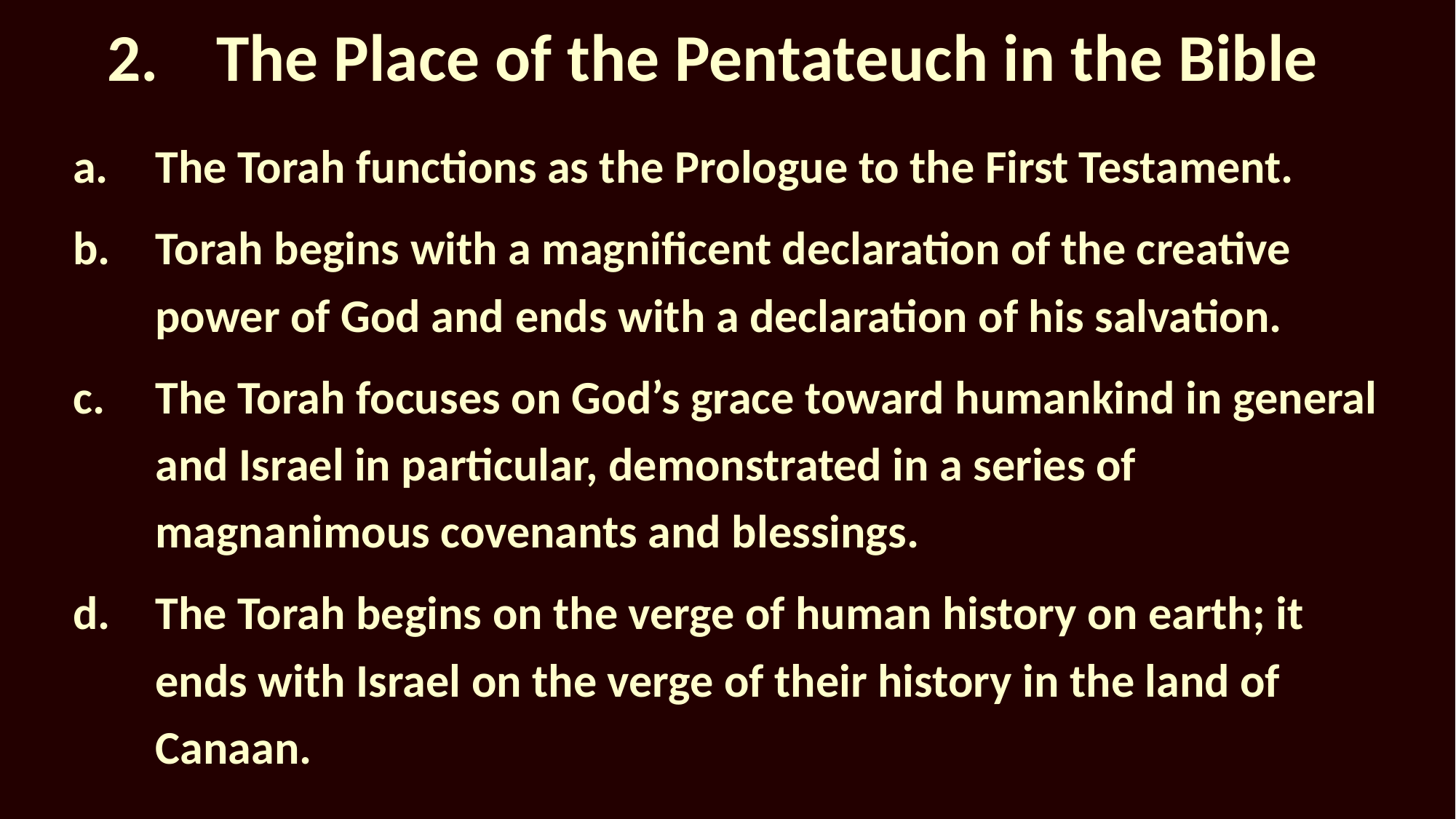

# 2.	The Place of the Pentateuch in the Bible
The Torah functions as the Prologue to the First Testament.
Torah begins with a magnificent declaration of the creative power of God and ends with a declaration of his salvation.
The Torah focuses on God’s grace toward humankind in general and Israel in particular, demonstrated in a series of magnanimous covenants and blessings.
The Torah begins on the verge of human history on earth; it ends with Israel on the verge of their history in the land of Canaan.